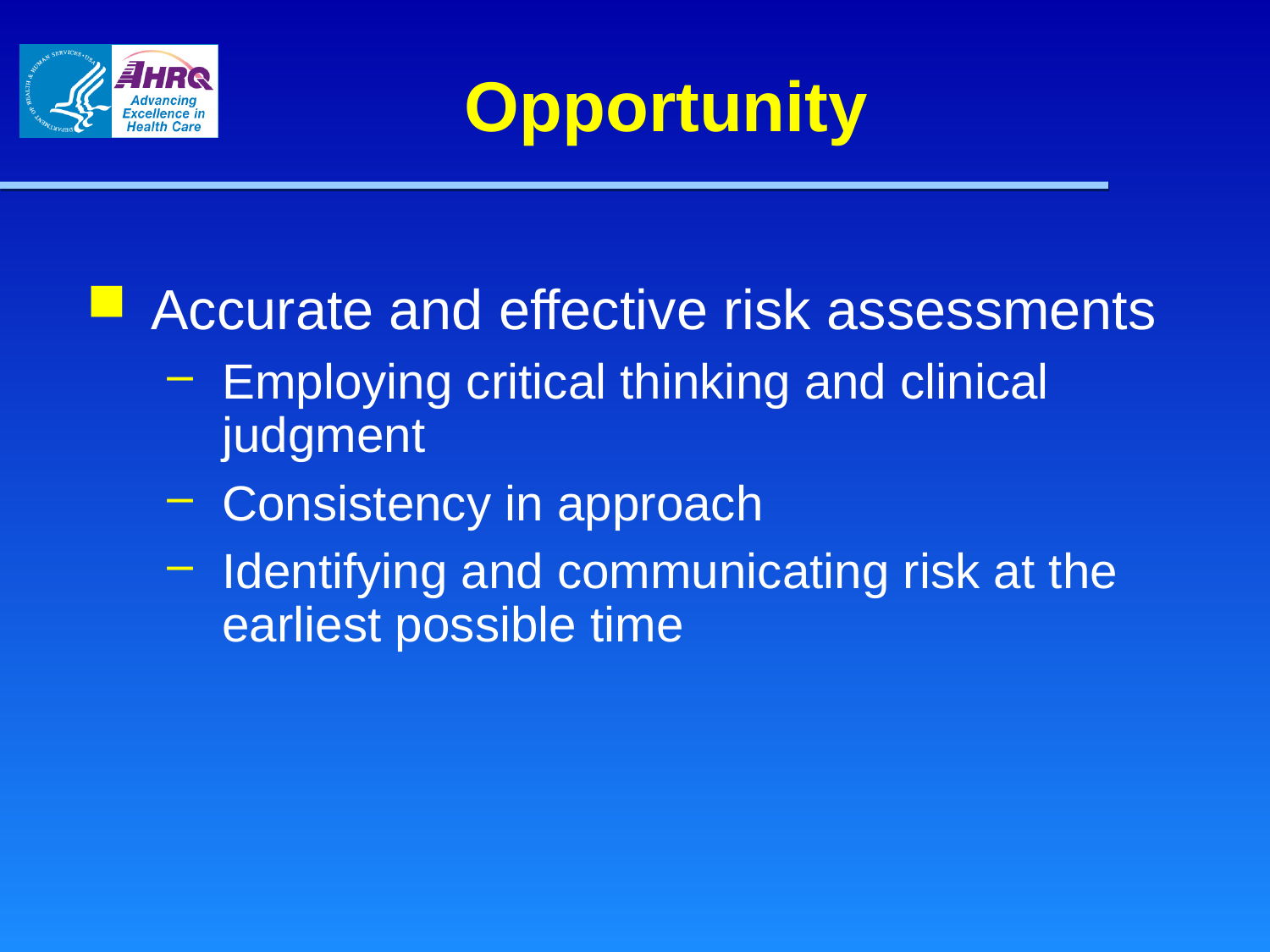

# Opportunity
Accurate and effective risk assessments
Employing critical thinking and clinical judgment
Consistency in approach
Identifying and communicating risk at the earliest possible time